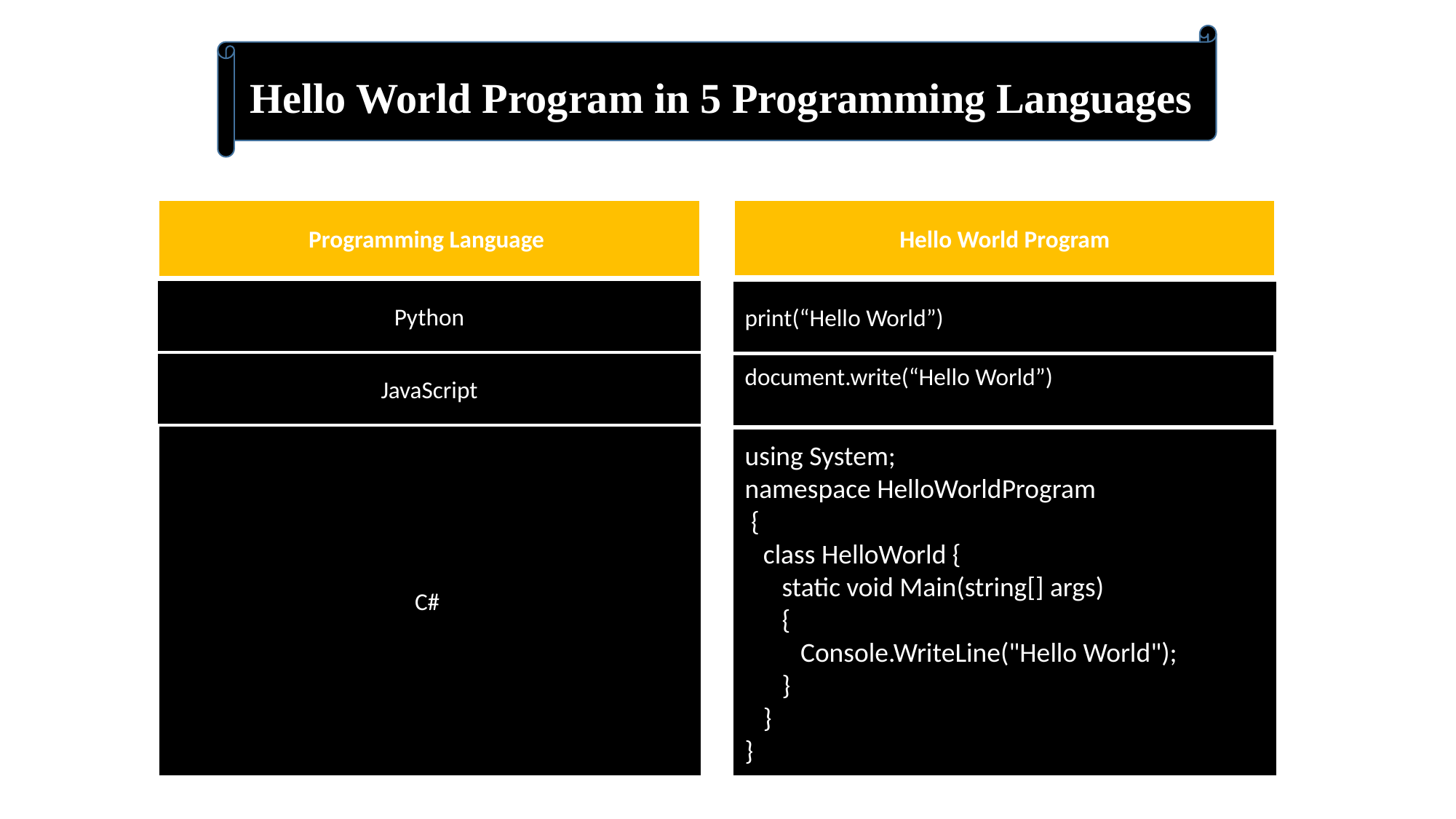

Hello World Program in 5 Programming Languages

Hello World Program
Programming Language
Python
print(“Hello World”)
JavaScript
document.write(“Hello World”)

C#
using System;
namespace HelloWorldProgram
 {
   class HelloWorld {
      static void Main(string[] args)
      {
         Console.WriteLine("Hello World");
      }
   }
}